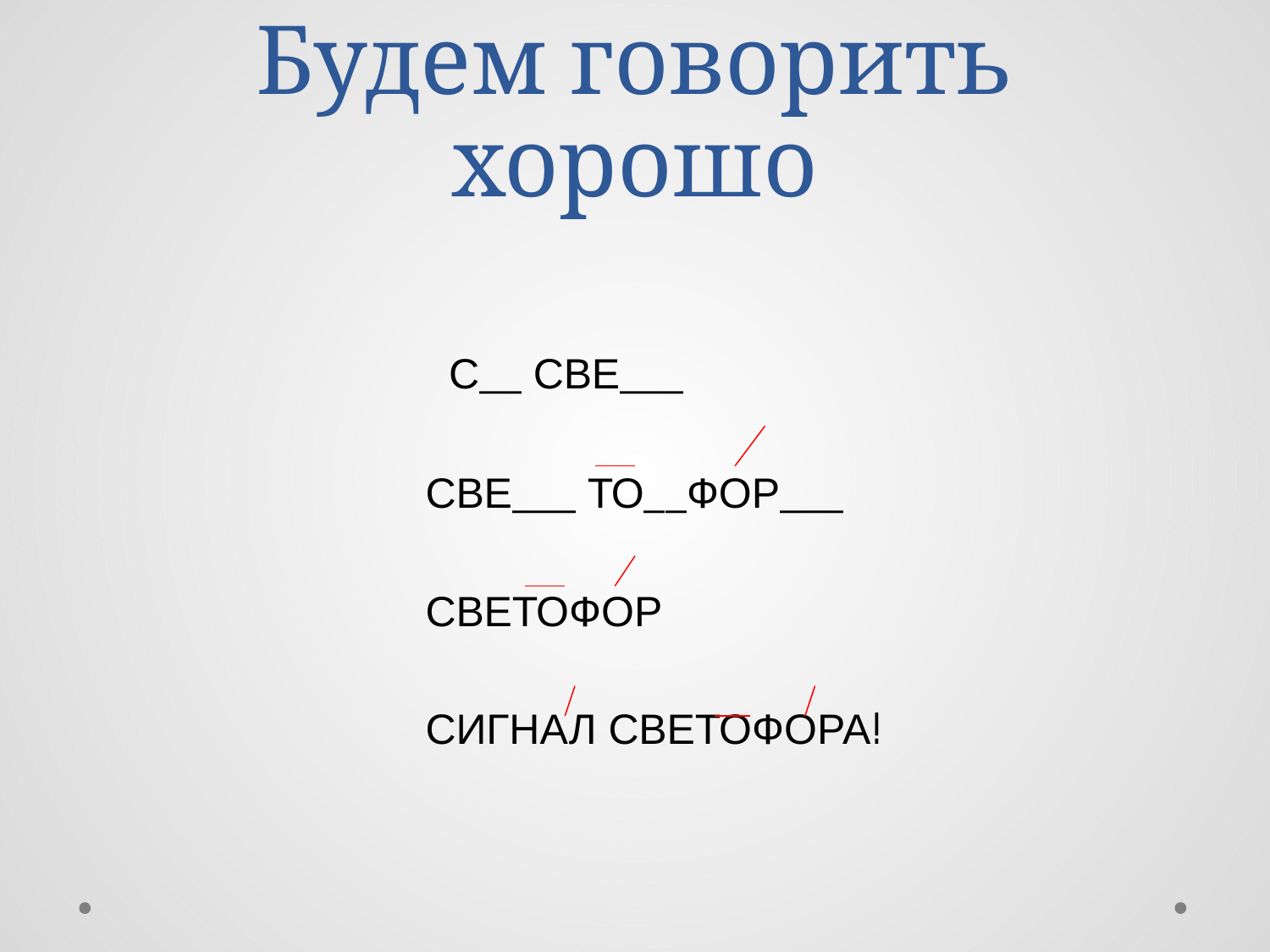

# Будем говорить хорошо

                                С__ СВЕ___

                              СВЕ___ ТО__ФОР___

                              СВЕТОФОР

                              СИГНАЛ СВЕТОФОРА!